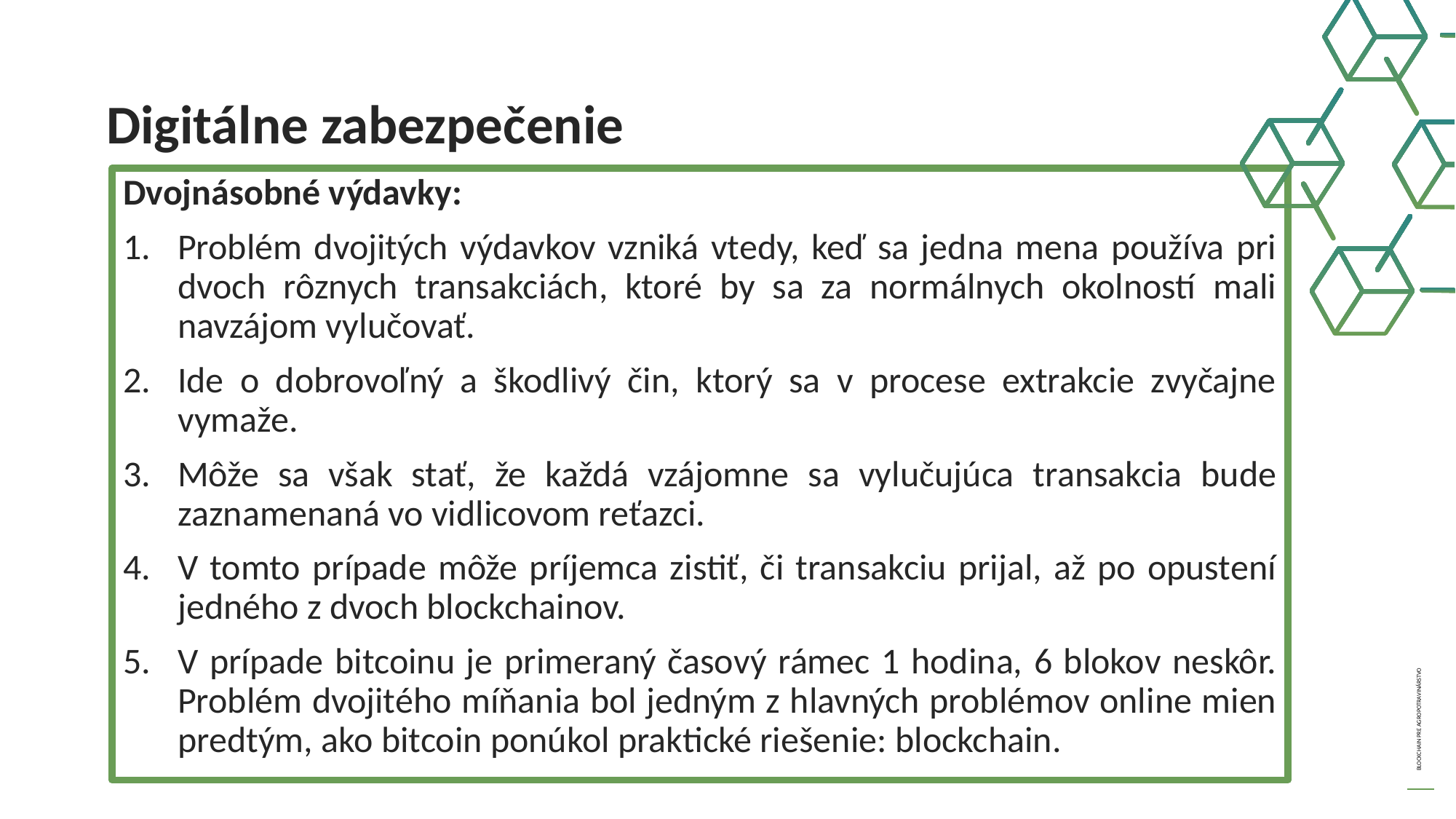

Digitálne zabezpečenie
Dvojnásobné výdavky:
Problém dvojitých výdavkov vzniká vtedy, keď sa jedna mena používa pri dvoch rôznych transakciách, ktoré by sa za normálnych okolností mali navzájom vylučovať.
Ide o dobrovoľný a škodlivý čin, ktorý sa v procese extrakcie zvyčajne vymaže.
Môže sa však stať, že každá vzájomne sa vylučujúca transakcia bude zaznamenaná vo vidlicovom reťazci.
V tomto prípade môže príjemca zistiť, či transakciu prijal, až po opustení jedného z dvoch blockchainov.
V prípade bitcoinu je primeraný časový rámec 1 hodina, 6 blokov neskôr. Problém dvojitého míňania bol jedným z hlavných problémov online mien predtým, ako bitcoin ponúkol praktické riešenie: blockchain.